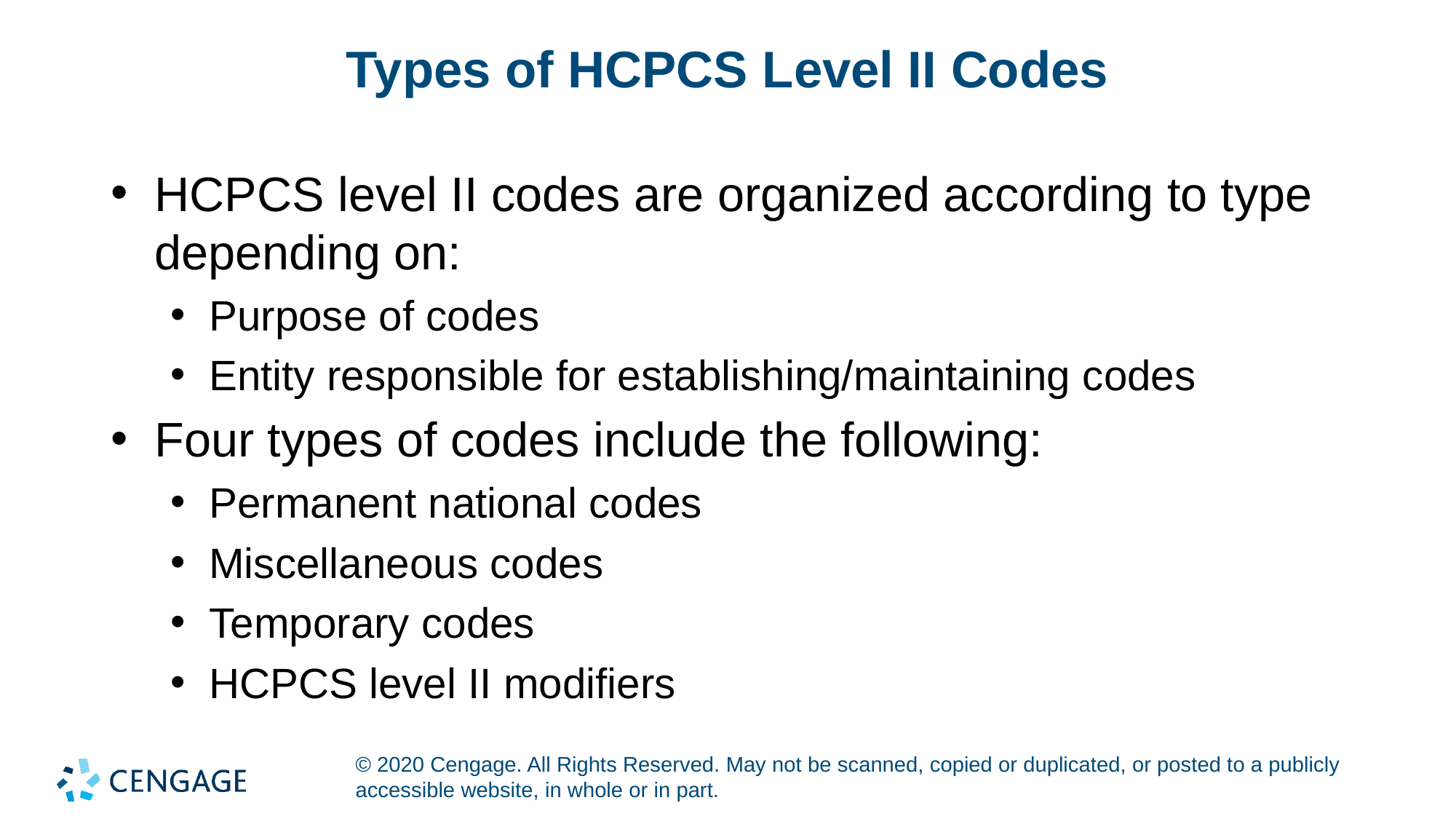

# Types of HCPCS Level II Codes
HCPCS level II codes are organized according to type depending on:
Purpose of codes
Entity responsible for establishing/maintaining codes
Four types of codes include the following:
Permanent national codes
Miscellaneous codes
Temporary codes
HCPCS level II modifiers